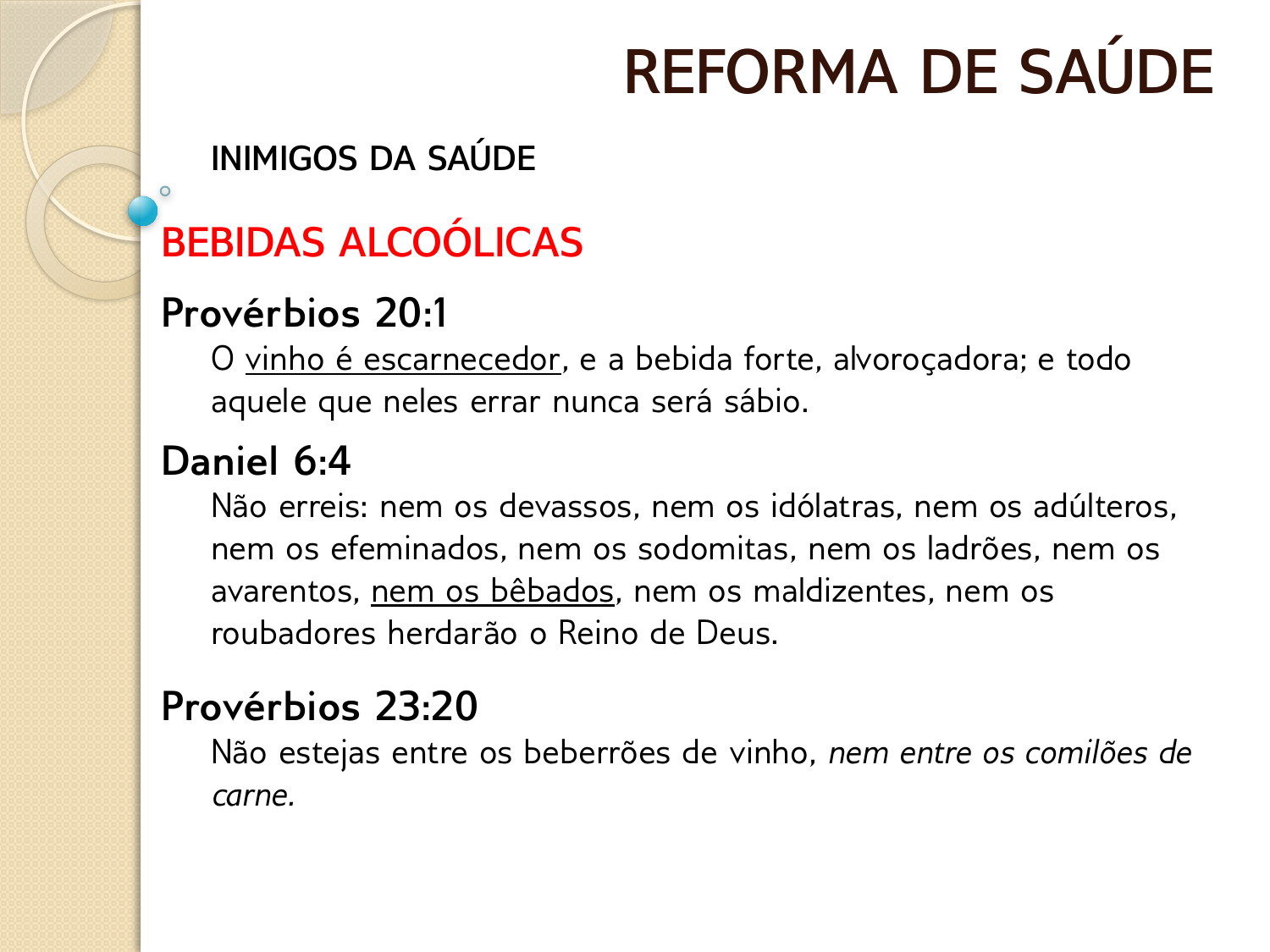

REFORMA DE SAÚDE
INIMIGOS DA SAÚDE
BEBIDAS ALCOÓLICAS
Provérbios 20:1
O vinho é escarnecedor, e a bebida forte, alvoroçadora; e todo aquele que neles errar nunca será sábio.
Daniel 6:4
Não erreis: nem os devassos, nem os idólatras, nem os adúlteros, nem os efeminados, nem os sodomitas, nem os ladrões, nem os avarentos, nem os bêbados, nem os maldizentes, nem os roubadores herdarão o Reino de Deus.

Provérbios 23:20
Não estejas entre os beberrões de vinho, nem entre os comilões de carne.